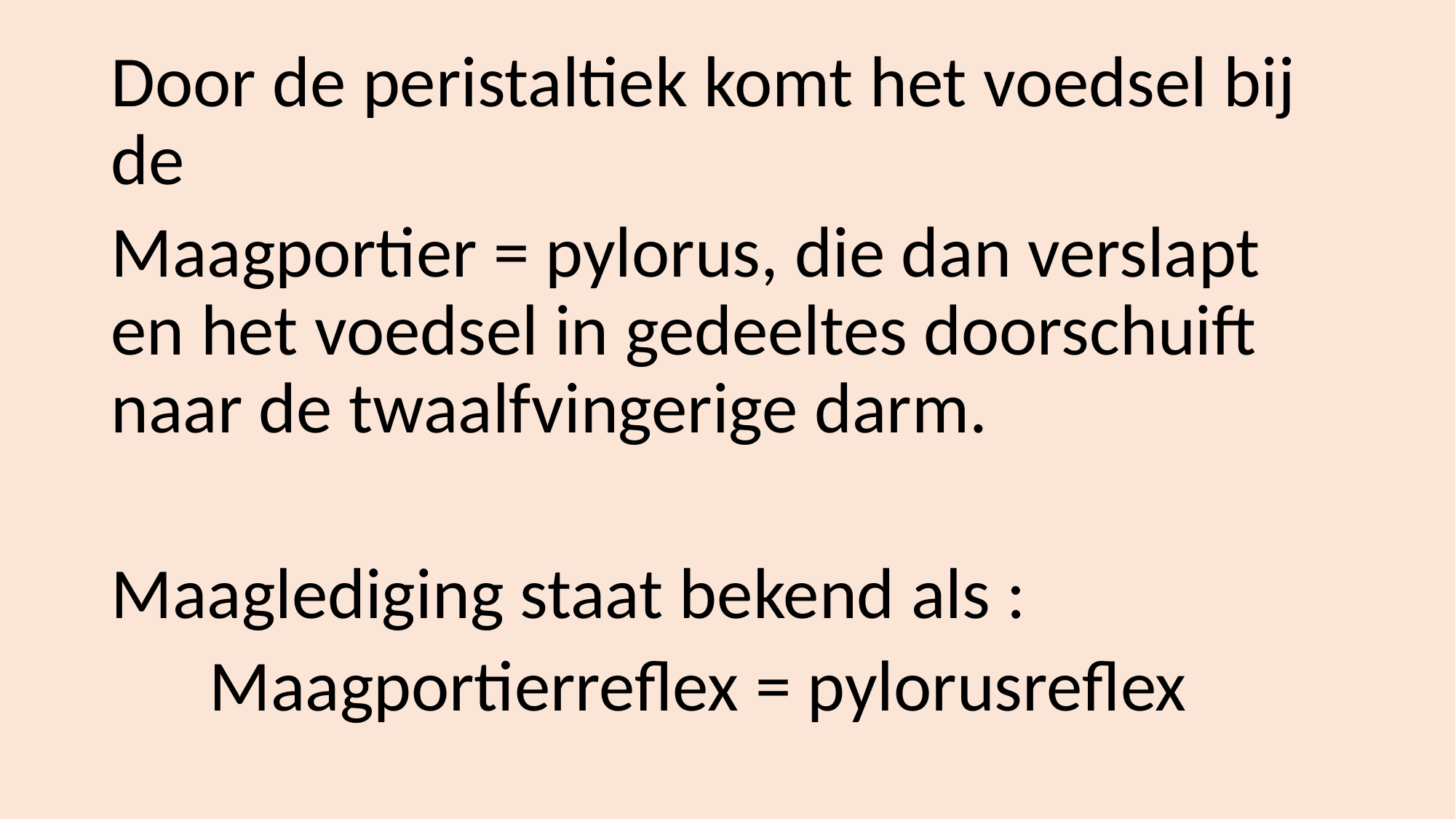

#
Door de peristaltiek komt het voedsel bij de
Maagportier = pylorus, die dan verslapt en het voedsel in gedeeltes doorschuift naar de twaalfvingerige darm.

Maaglediging staat bekend als :
      Maagportierreflex = pylorusreflex